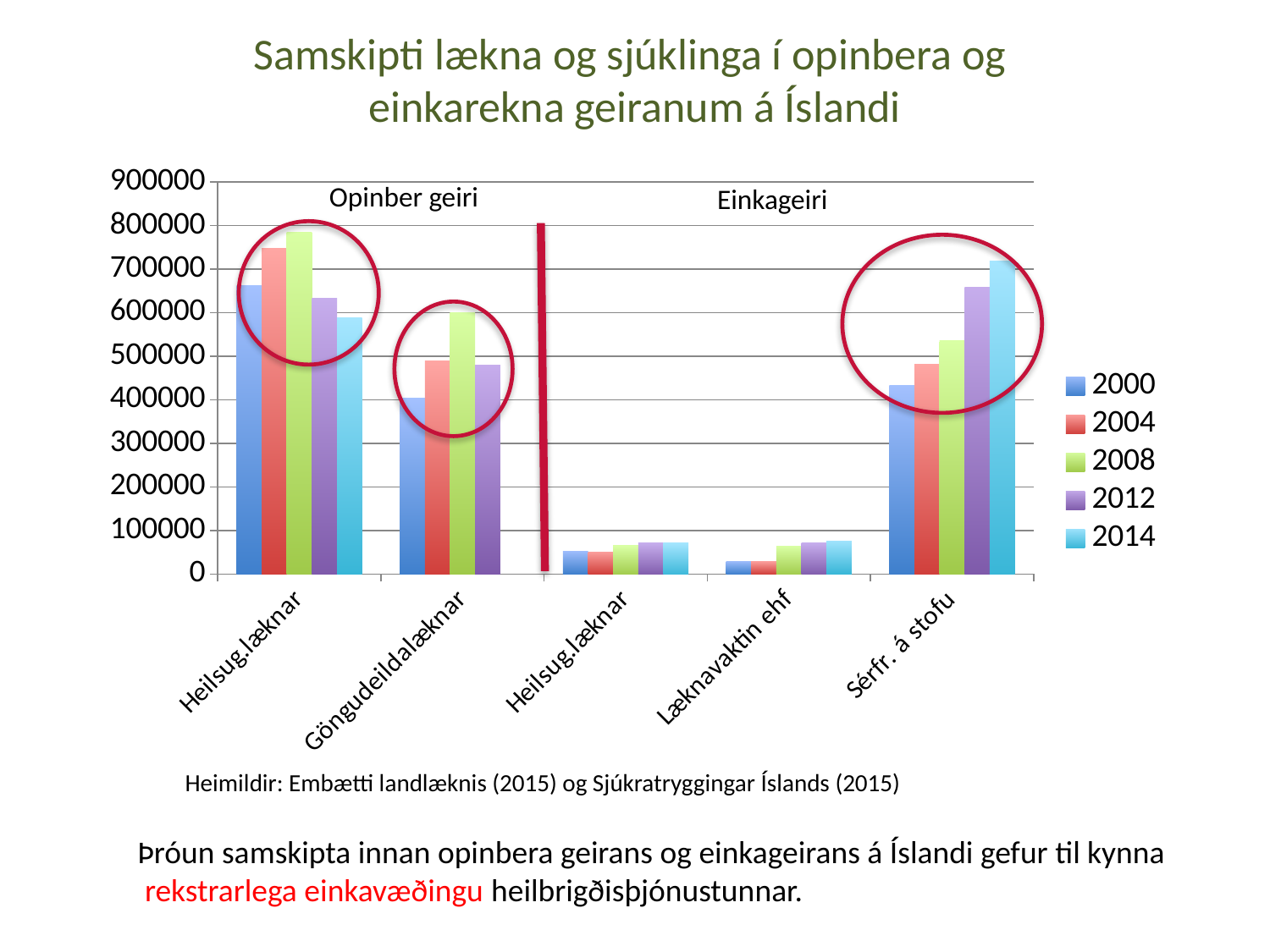

# Samskipti lækna og sjúklinga í opinbera og einkarekna geiranum á Íslandi

### Chart

| Category | 2000 | 2004 | 2008 | 2012 | 2014 |
|---|---|---|---|---|---|
| Heilsug.læknar | 662422.0 | 748529.0 | 785469.0 | 633372.0 | 588260.0 |
| Göngudeildalæknar | 404000.0 | 490000.0 | 601000.0 | 480248.0 | None |
| Heilsug.læknar | 52736.0 | 50750.0 | 66030.0 | 71269.0 | 71463.0 |
| Læknavaktin ehf | 28000.0 | 29000.0 | 63405.0 | 72580.0 | 76132.0 |
| Sérfr. á stofu | 432658.0 | 481391.0 | 535451.0 | 658855.0 | 718926.0 |
Opinber geiri
Einkageiri

Heimildir: Embætti landlæknis (2015) og Sjúkratryggingar Íslands (2015)
Þróun samskipta innan opinbera geirans og einkageirans á Íslandi gefur til kynna
 rekstrarlega einkavæðingu heilbrigðisþjónustunnar.